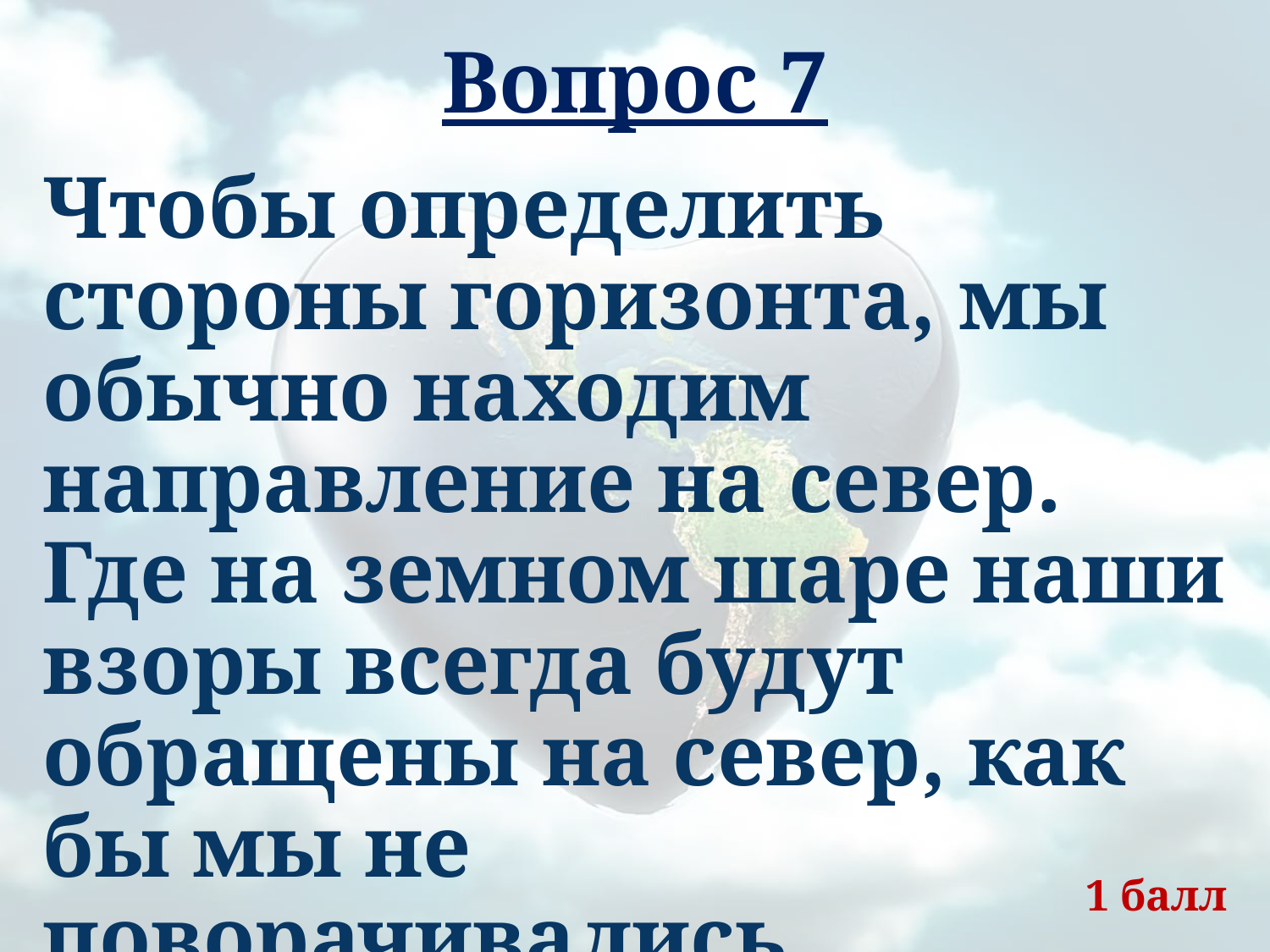

# Вопрос 7
Чтобы определить стороны горизонта, мы обычно находим направление на север. Где на земном шаре наши взоры всегда будут обращены на север, как бы мы не поворачивались.

1 балл